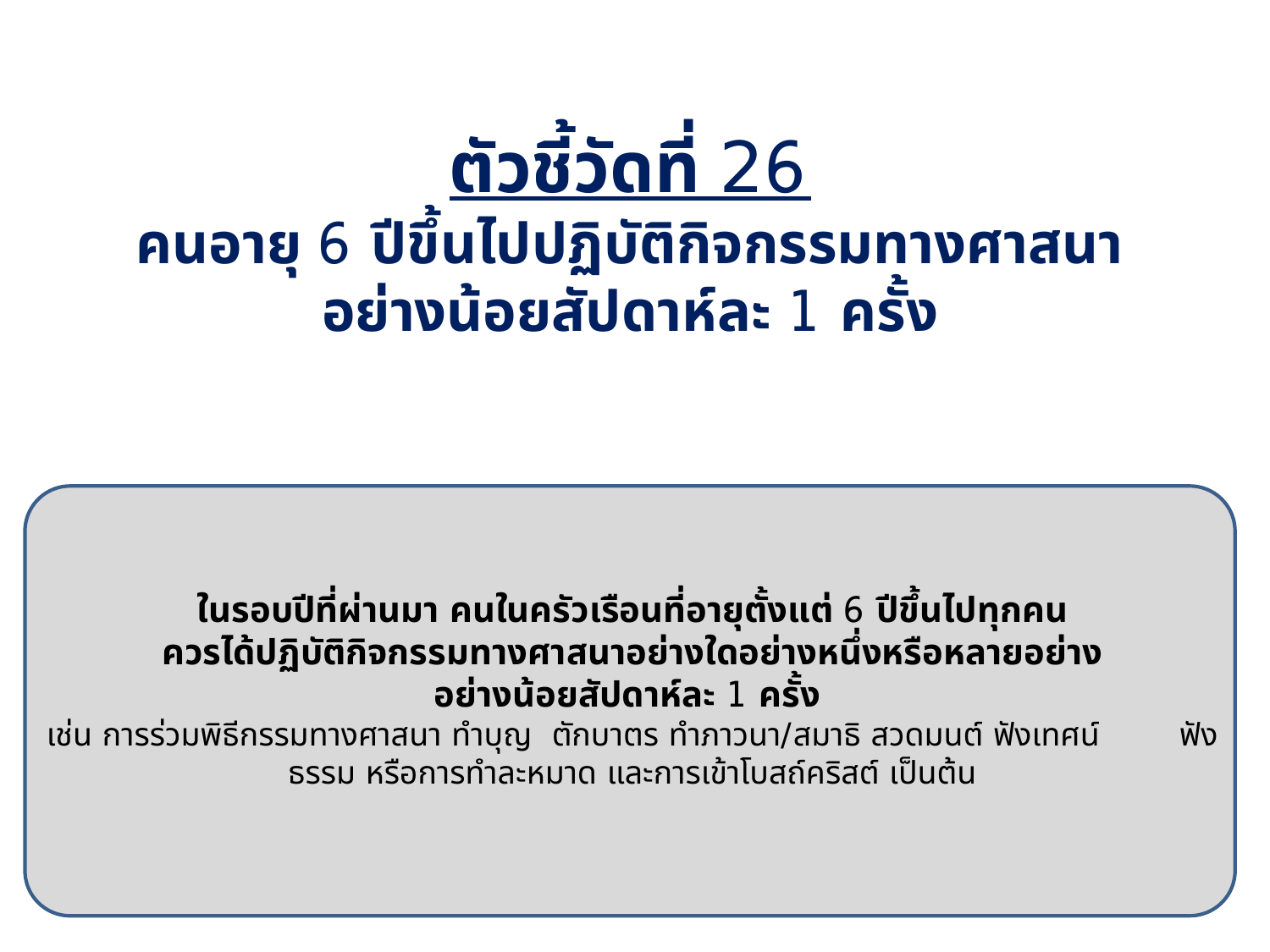

ตัวชี้วัดที่ 26
คนอายุ 6 ปีขึ้นไปปฏิบัติกิจกรรมทางศาสนา
อย่างน้อยสัปดาห์ละ 1 ครั้ง

ในรอบปีที่ผ่านมา คนในครัวเรือนที่อายุตั้งแต่ 6 ปีขึ้นไปทุกคน
ควรได้ปฏิบัติกิจกรรมทางศาสนาอย่างใดอย่างหนึ่งหรือหลายอย่าง
อย่างน้อยสัปดาห์ละ 1 ครั้ง
เช่น การร่วมพิธีกรรมทางศาสนา ทำบุญ  ตักบาตร ทำภาวนา/สมาธิ สวดมนต์ ฟังเทศน์        ฟังธรรม หรือการทำละหมาด และการเข้าโบสถ์คริสต์ เป็นต้น